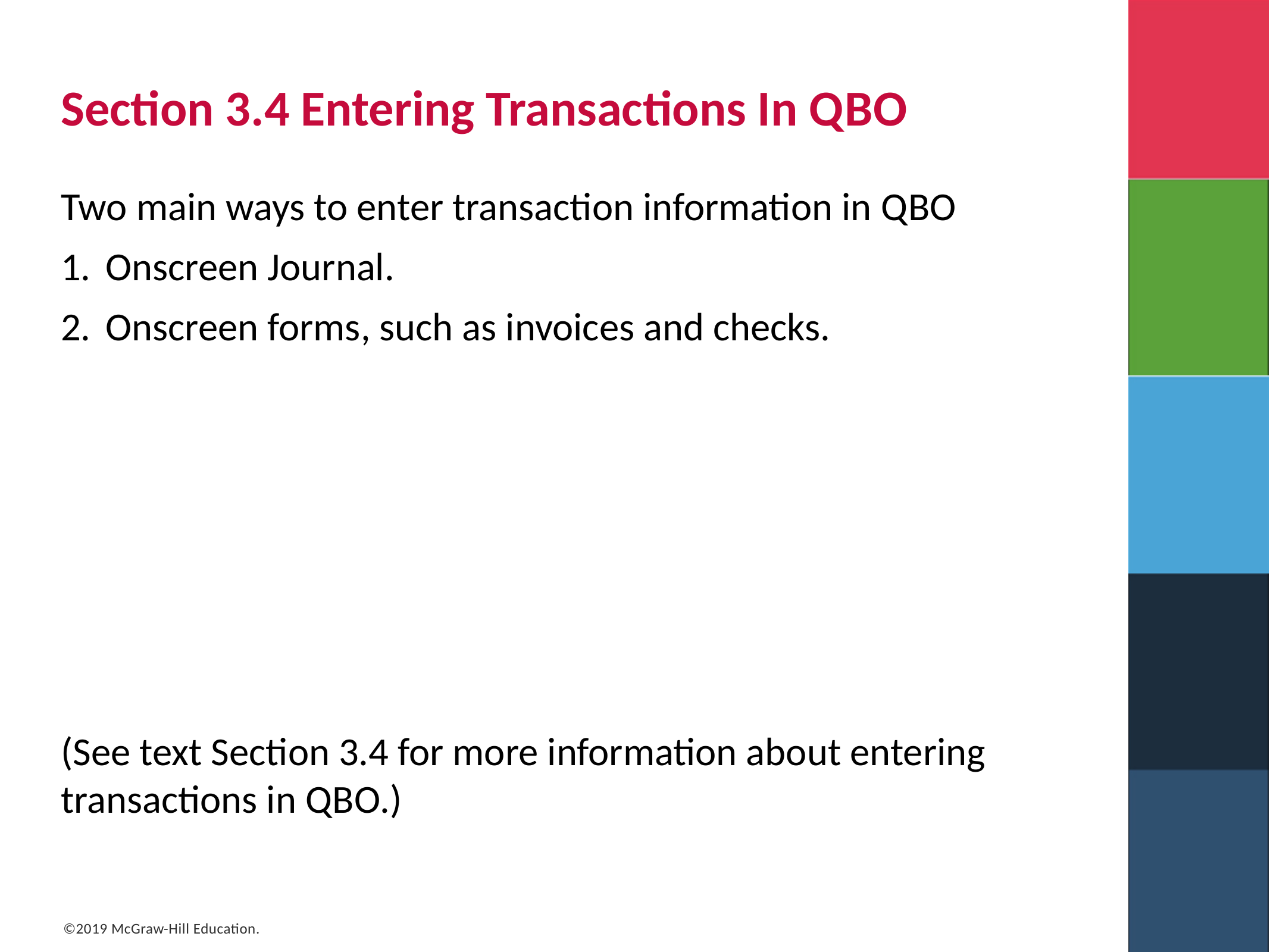

# Section 3.4 Entering Transactions In Q B O
Two main ways to enter transaction information in Q B O
Onscreen Journal.
Onscreen forms, such as invoices and checks.
(See text Section 3.4 for more information about entering transactions in Q B O.)